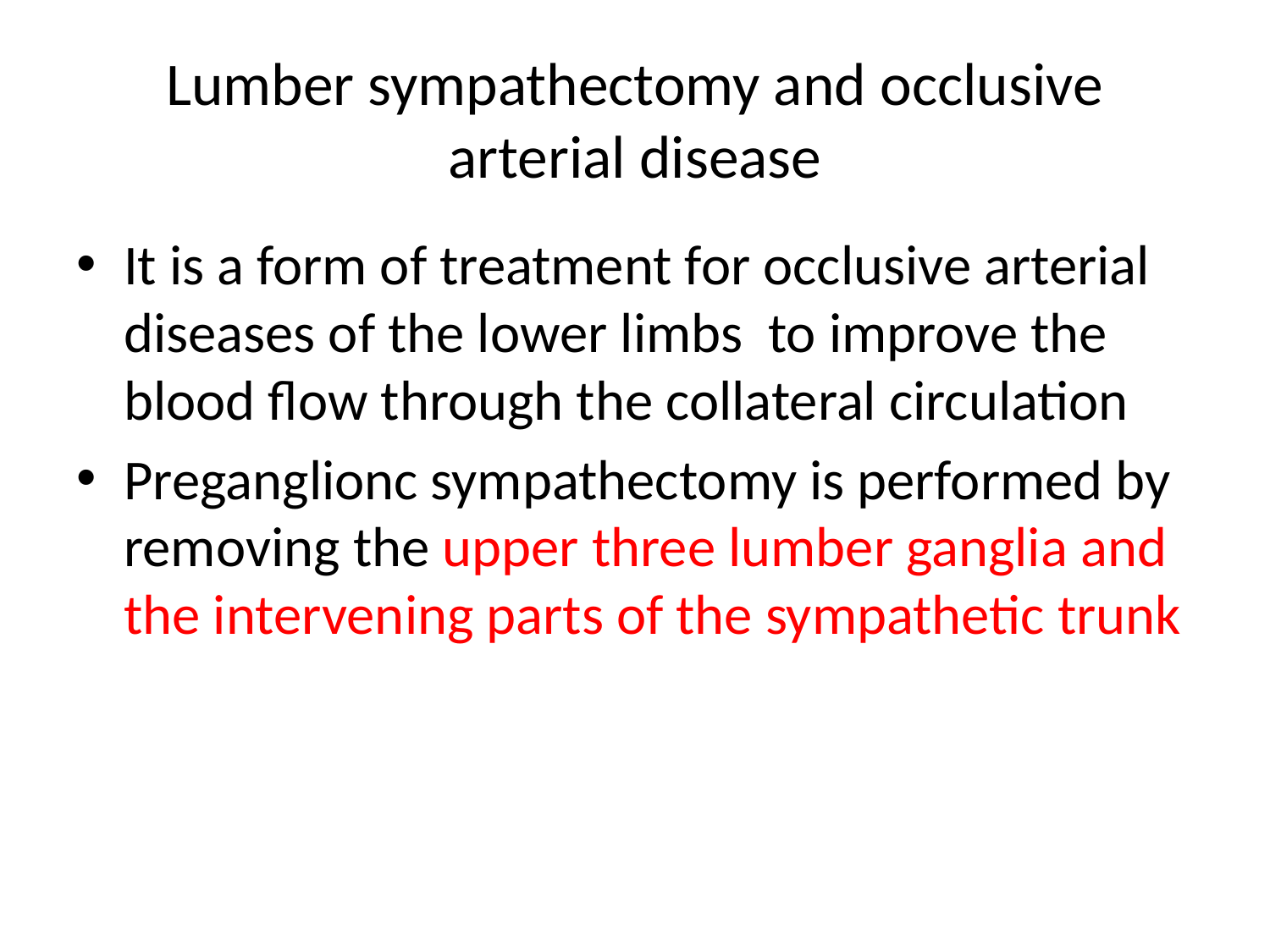

# Lumber sympathectomy and occlusive arterial disease
It is a form of treatment for occlusive arterial diseases of the lower limbs  to improve the blood flow through the collateral circulation
Preganglionc sympathectomy is performed by removing the upper three lumber ganglia and the intervening parts of the sympathetic trunk